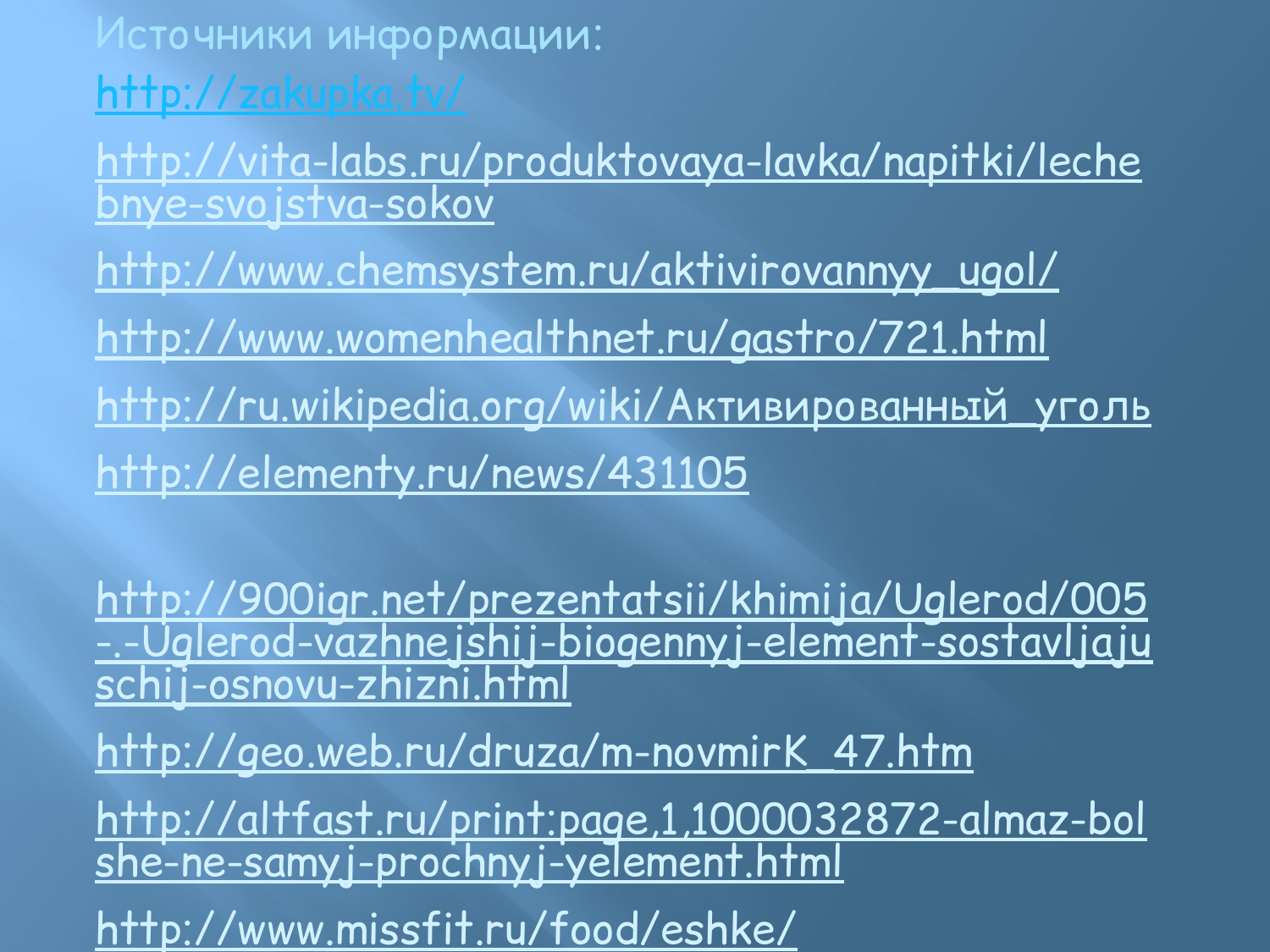

Источники информации:
http://zakupka.tv/
http://vita-labs.ru/produktovaya-lavka/napitki/lechebnye-svojstva-sokov
http://www.chemsystem.ru/aktivirovannyy_ugol/
http://www.womenhealthnet.ru/gastro/721.html
http://ru.wikipedia.org/wiki/Активированный_уголь
http://elementy.ru/news/431105

http://900igr.net/prezentatsii/khimija/Uglerod/005-.-Uglerod-vazhnejshij-biogennyj-element-sostavljajuschij-osnovu-zhizni.html
http://geo.web.ru/druza/m-novmirK_47.htm
http://altfast.ru/print:page,1,1000032872-almaz-bolshe-ne-samyj-prochnyj-yelement.html
http://www.missfit.ru/food/eshke/